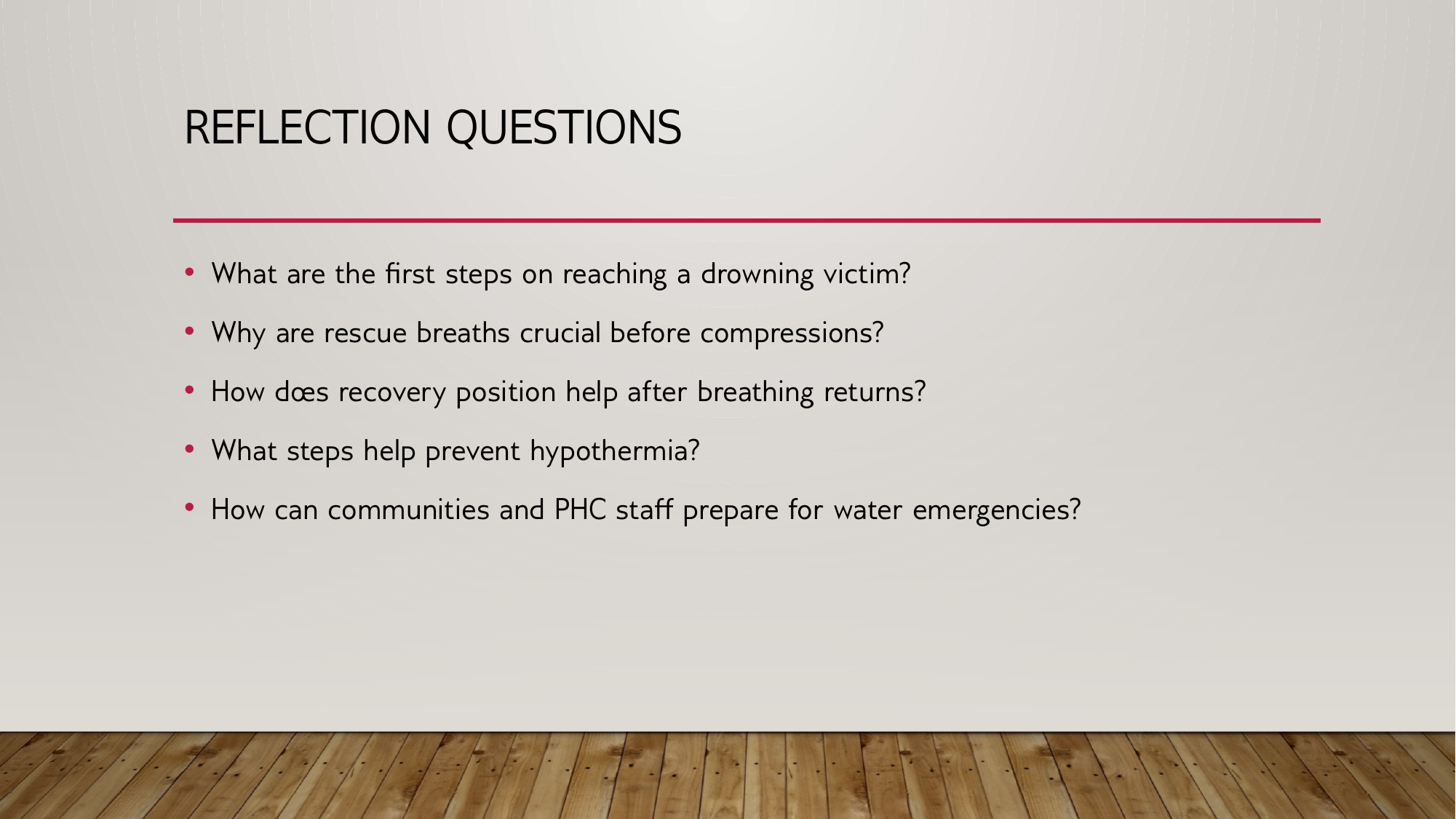

# Reflection Questions
What are the first steps on reaching a drowning victim?
Why are rescue breaths crucial before compressions?
How does recovery position help after breathing returns?
What steps help prevent hypothermia?
How can communities and PHC staff prepare for water emergencies?